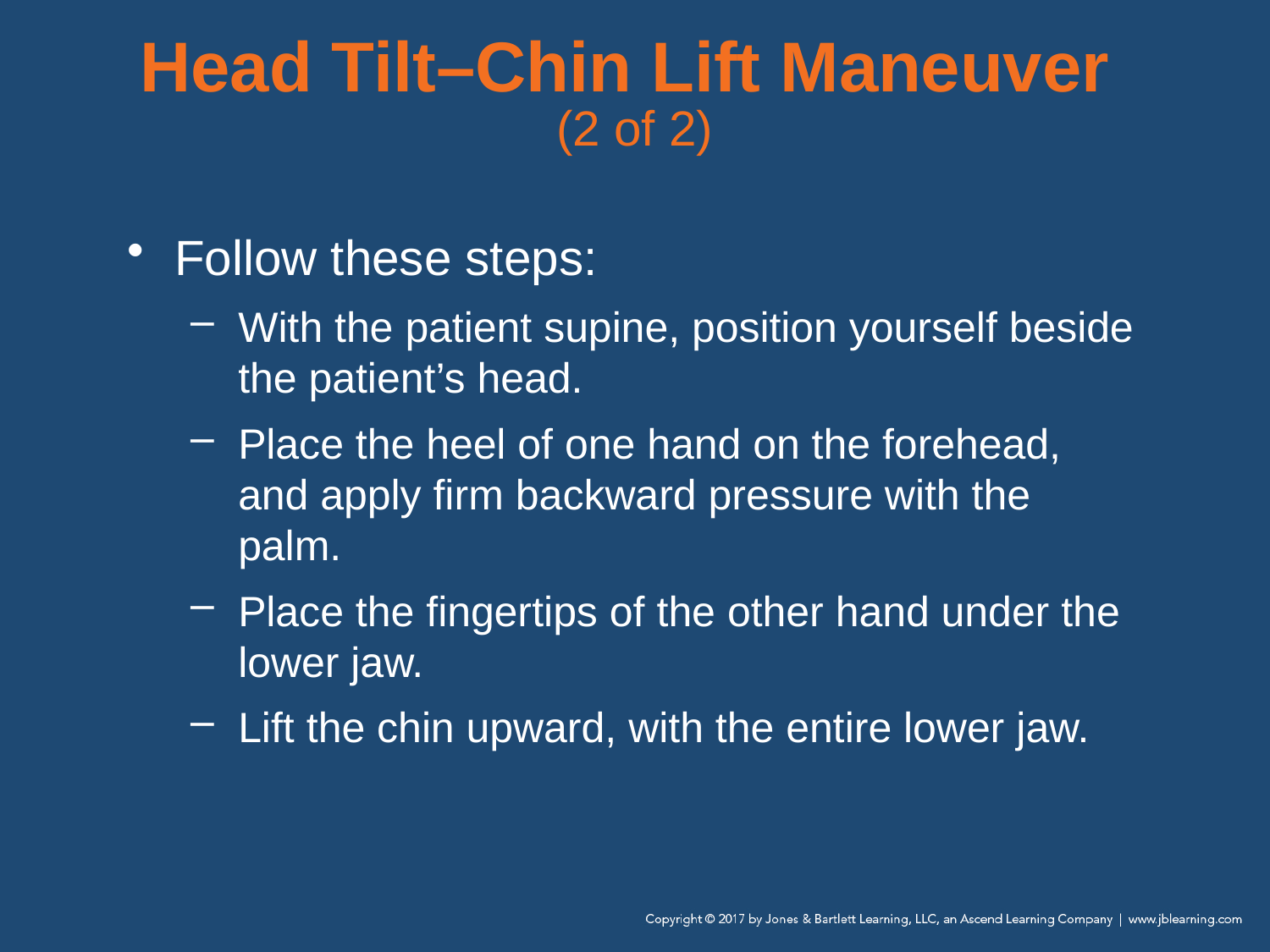

# Head Tilt–Chin Lift Maneuver (2 of 2)
Follow these steps:
With the patient supine, position yourself beside the patient’s head.
Place the heel of one hand on the forehead, and apply firm backward pressure with the palm.
Place the fingertips of the other hand under the lower jaw.
Lift the chin upward, with the entire lower jaw.